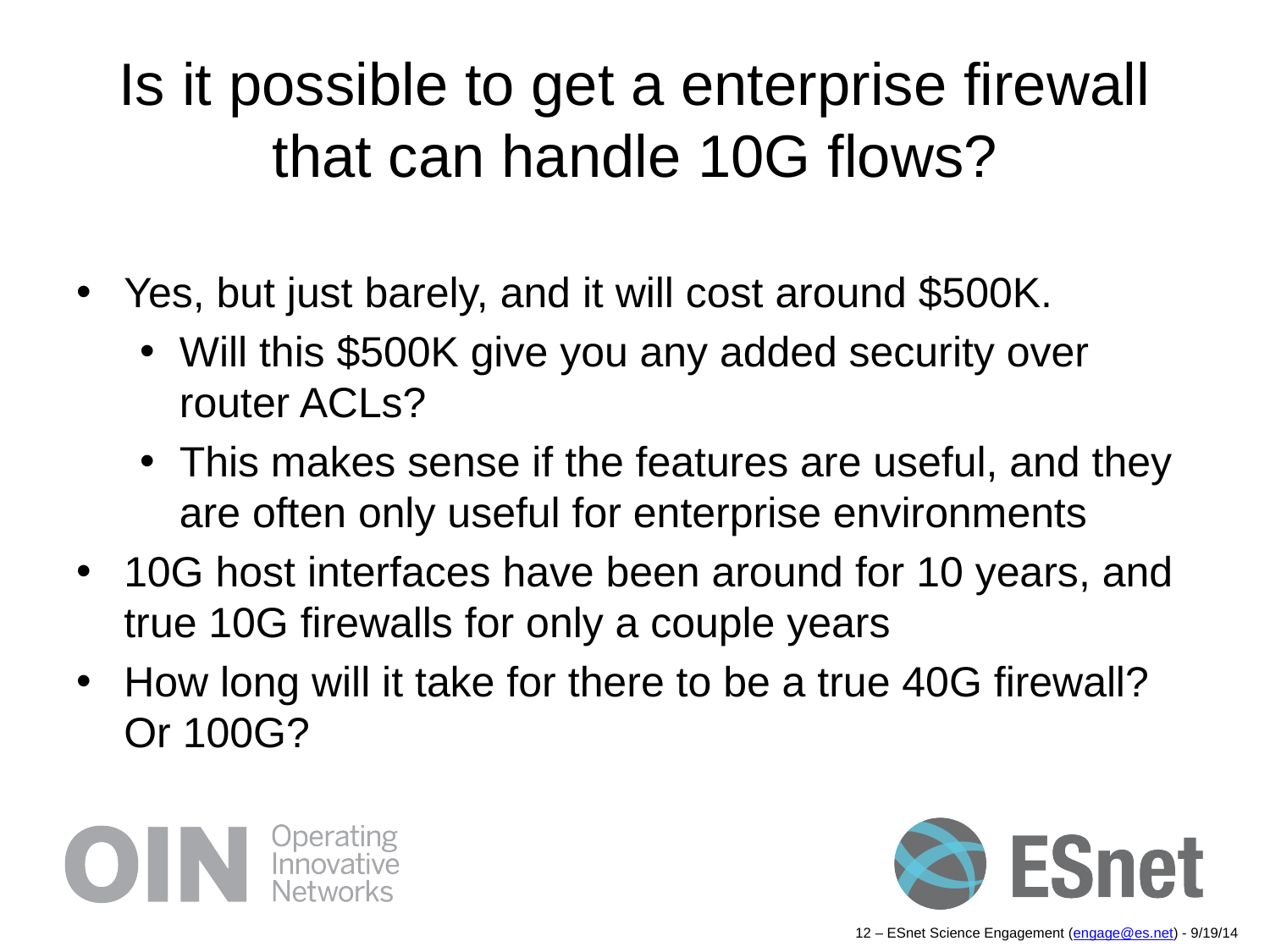

# Is it possible to get a enterprise firewall that can handle 10G flows?
Yes, but just barely, and it will cost around $500K.
Will this $500K give you any added security over router ACLs?
This makes sense if the features are useful, and they are often only useful for enterprise environments
10G host interfaces have been around for 10 years, and true 10G firewalls for only a couple years
How long will it take for there to be a true 40G firewall? Or 100G?

12 – ESnet Science Engagement (engage@es.net) - 9/19/14